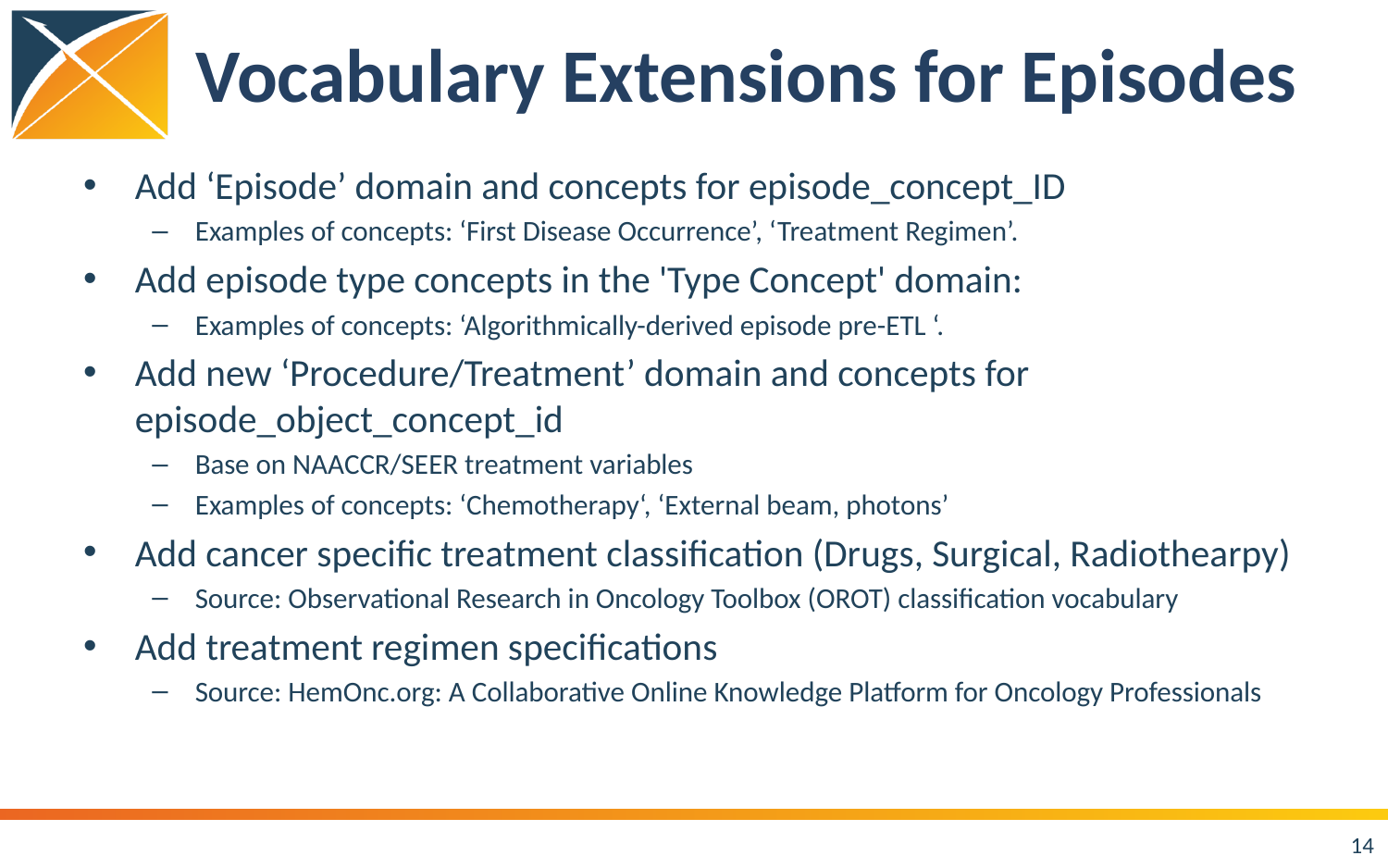

# Vocabulary Extensions for Episodes
Add ‘Episode’ domain and concepts for episode_concept_ID
Examples of concepts: ‘First Disease Occurrence’, ‘Treatment Regimen’.
Add episode type concepts in the 'Type Concept' domain:
Examples of concepts: ‘Algorithmically-derived episode pre-ETL ‘.
Add new ‘Procedure/Treatment’ domain and concepts for episode_object_concept_id
Base on NAACCR/SEER treatment variables
Examples of concepts: ‘Chemotherapy‘, ‘External beam, photons’
Add cancer specific treatment classification (Drugs, Surgical, Radiothearpy)
Source: Observational Research in Oncology Toolbox (OROT) classification vocabulary
Add treatment regimen specifications
Source: HemOnc.org: A Collaborative Online Knowledge Platform for Oncology Professionals

14